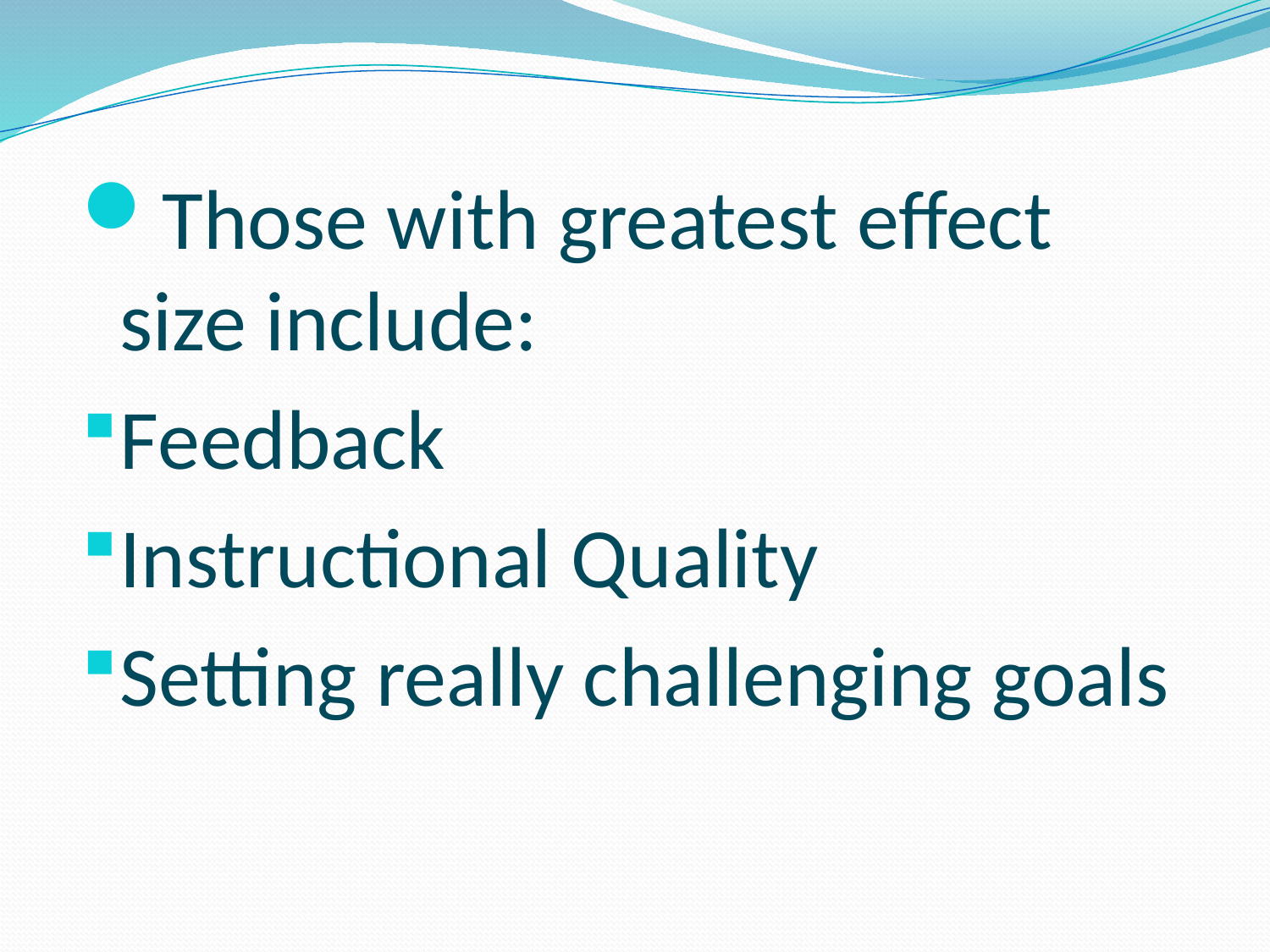

Those with greatest effect size include:
Feedback
Instructional Quality
Setting really challenging goals